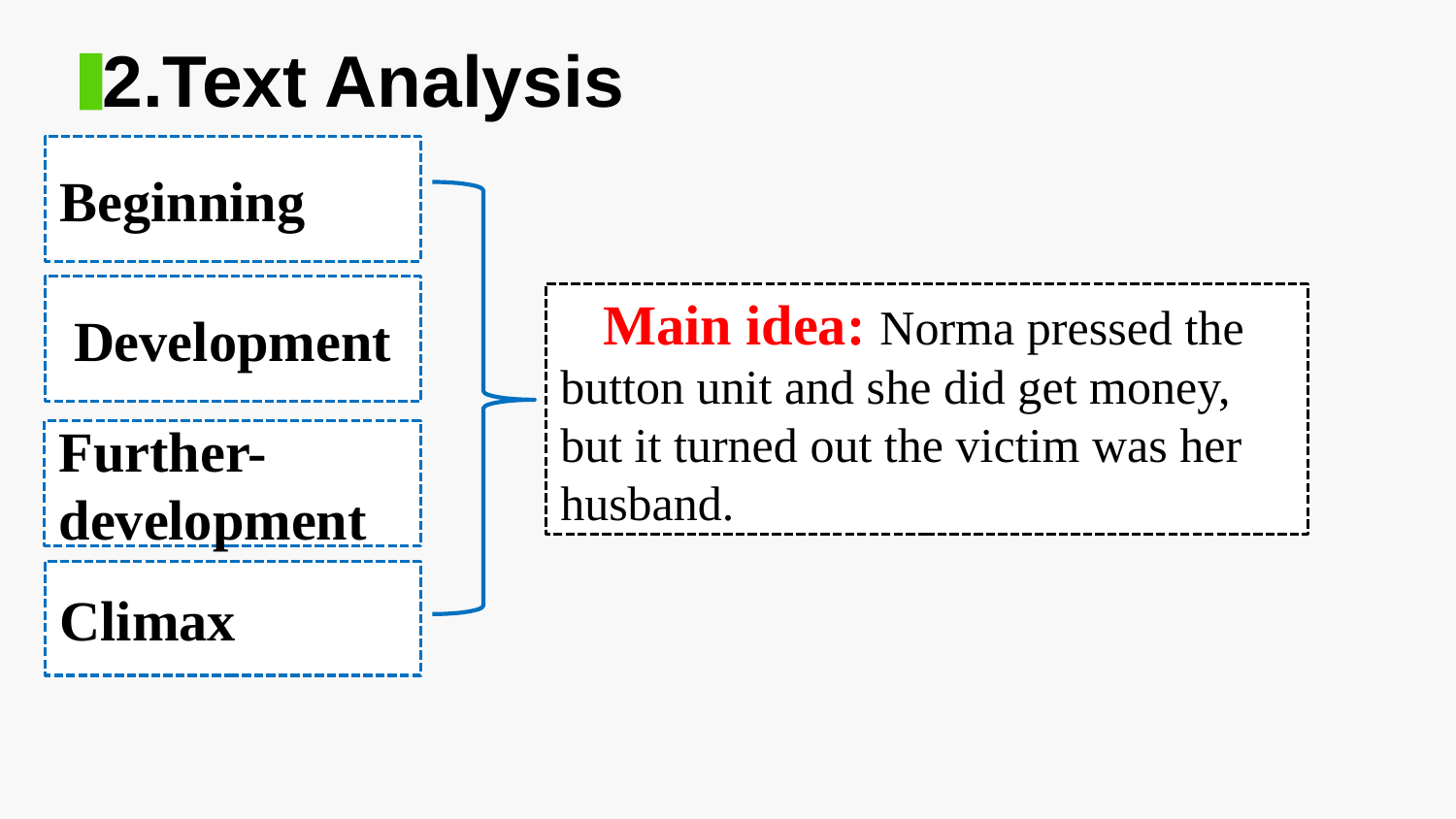

2.Text Analysis

Beginning

 Development
Main idea: Norma pressed the button unit and she did get money, but it turned out the victim was her husband.
Further-development
Climax